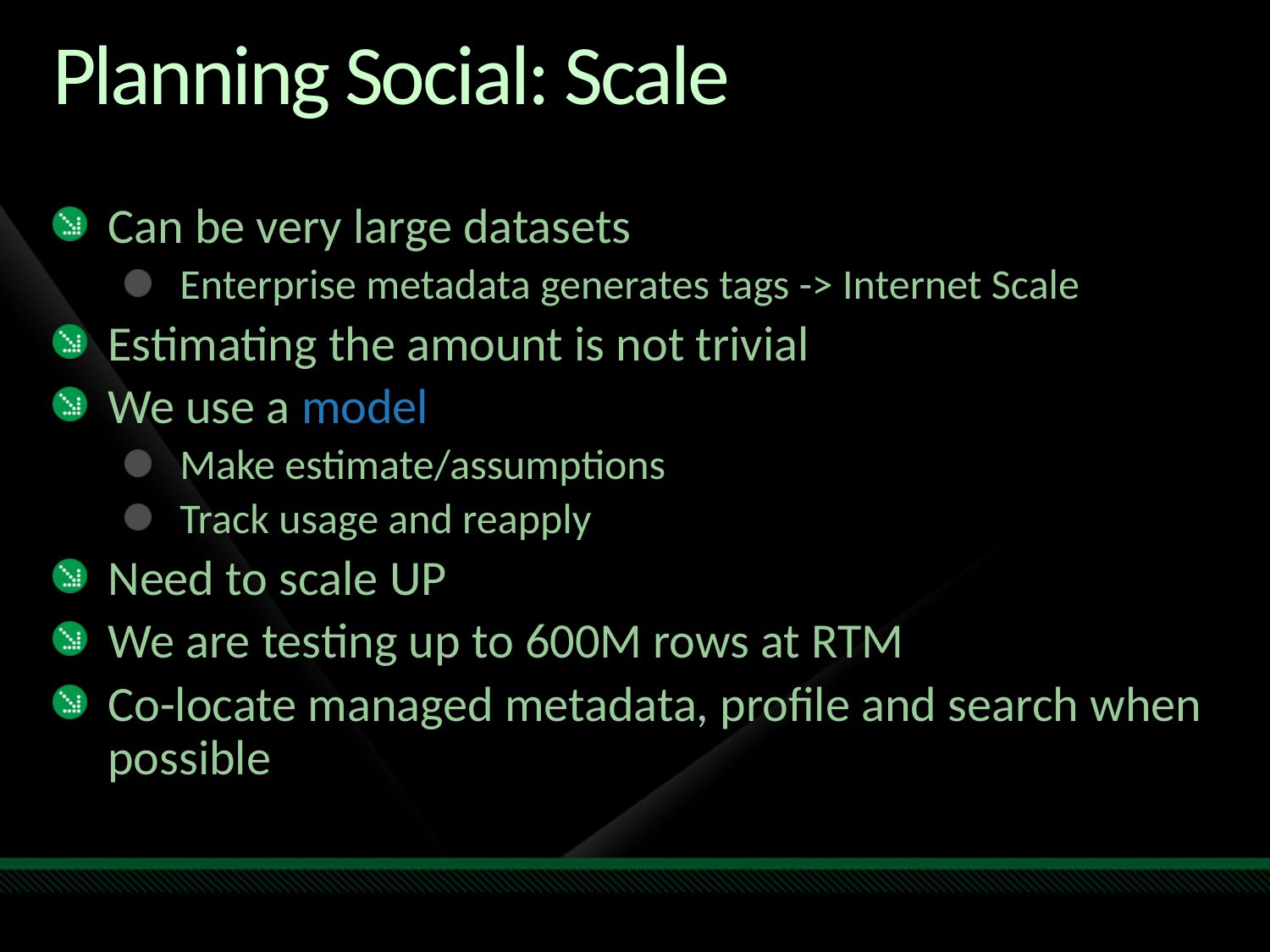

# Planning Social: Scale
Can be very large datasets
Enterprise metadata generates tags -> Internet Scale
Estimating the amount is not trivial
We use a model
Make estimate/assumptions
Track usage and reapply
Need to scale UP
We are testing up to 600M rows at RTM
Co-locate managed metadata, profile and search when possible